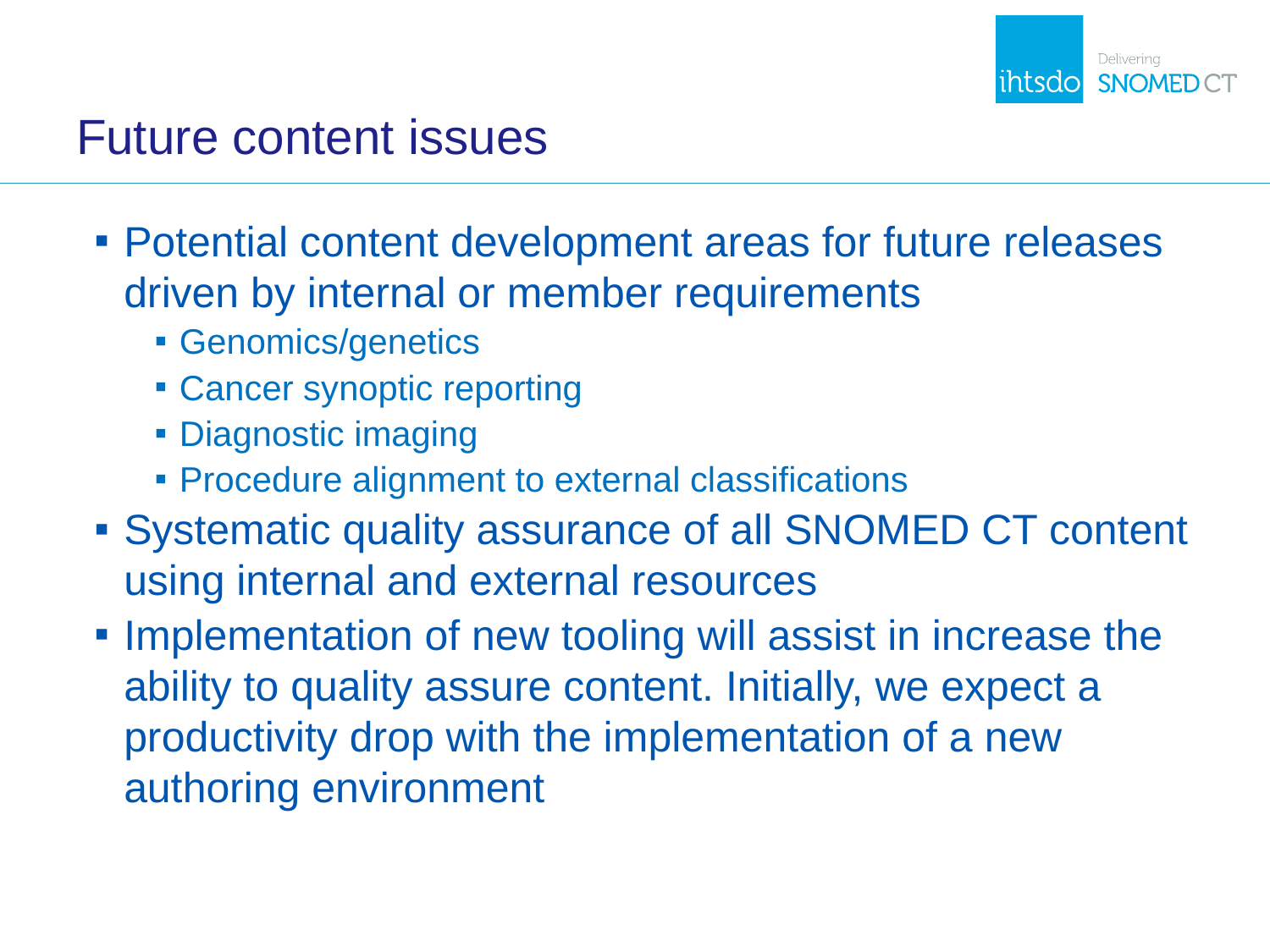

# Future content issues
Potential content development areas for future releases driven by internal or member requirements
Genomics/genetics
Cancer synoptic reporting
Diagnostic imaging
Procedure alignment to external classifications
Systematic quality assurance of all SNOMED CT content using internal and external resources
Implementation of new tooling will assist in increase the ability to quality assure content. Initially, we expect a productivity drop with the implementation of a new authoring environment